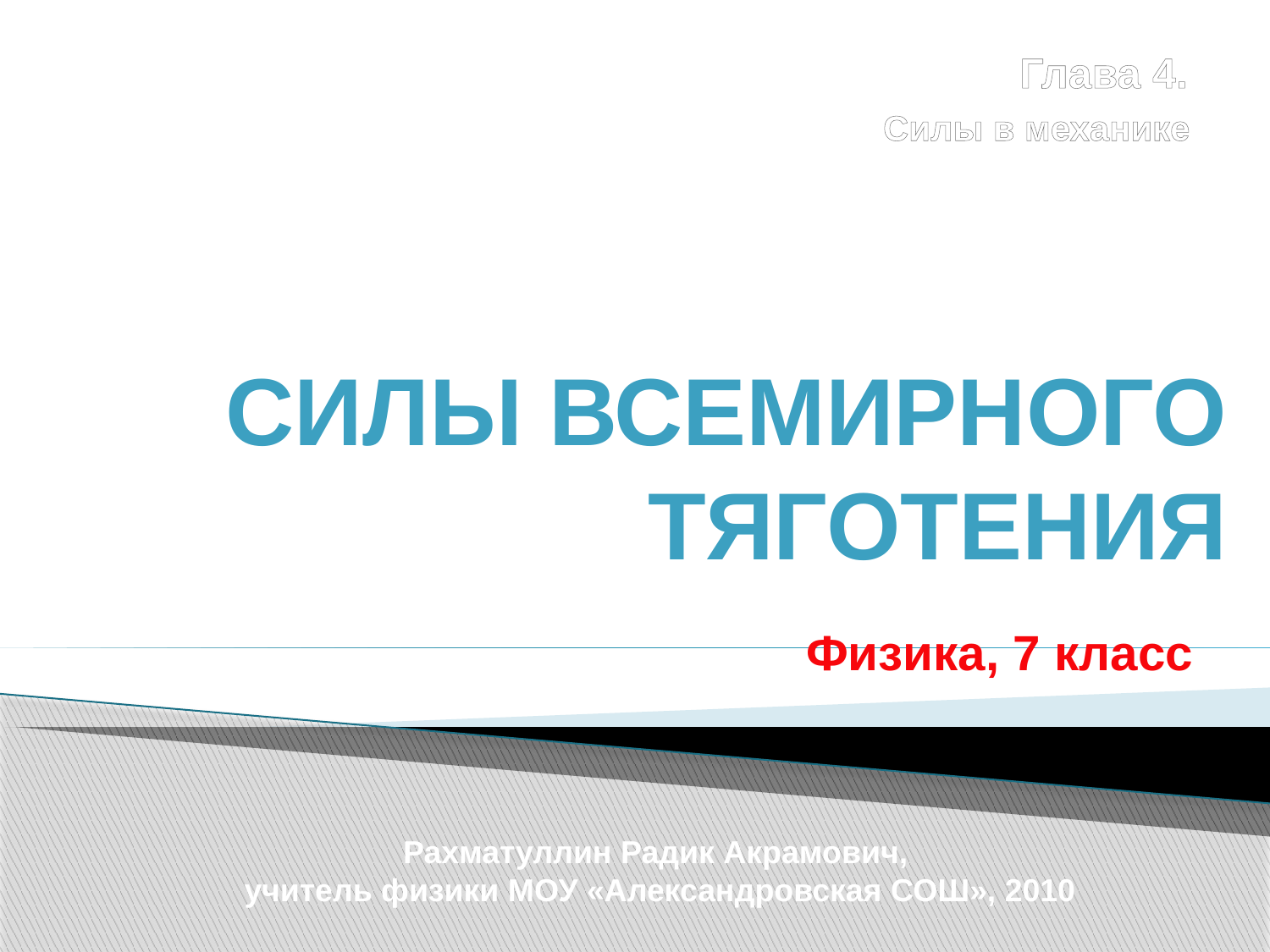

Глава 4.

Силы в механике
# СИЛЫ ВСЕМИРНОГО ТЯГОТЕНИЯ
Физика, 7 класс
Рахматуллин Радик Акрамович,
учитель физики МОУ «Александровская СОШ», 2010